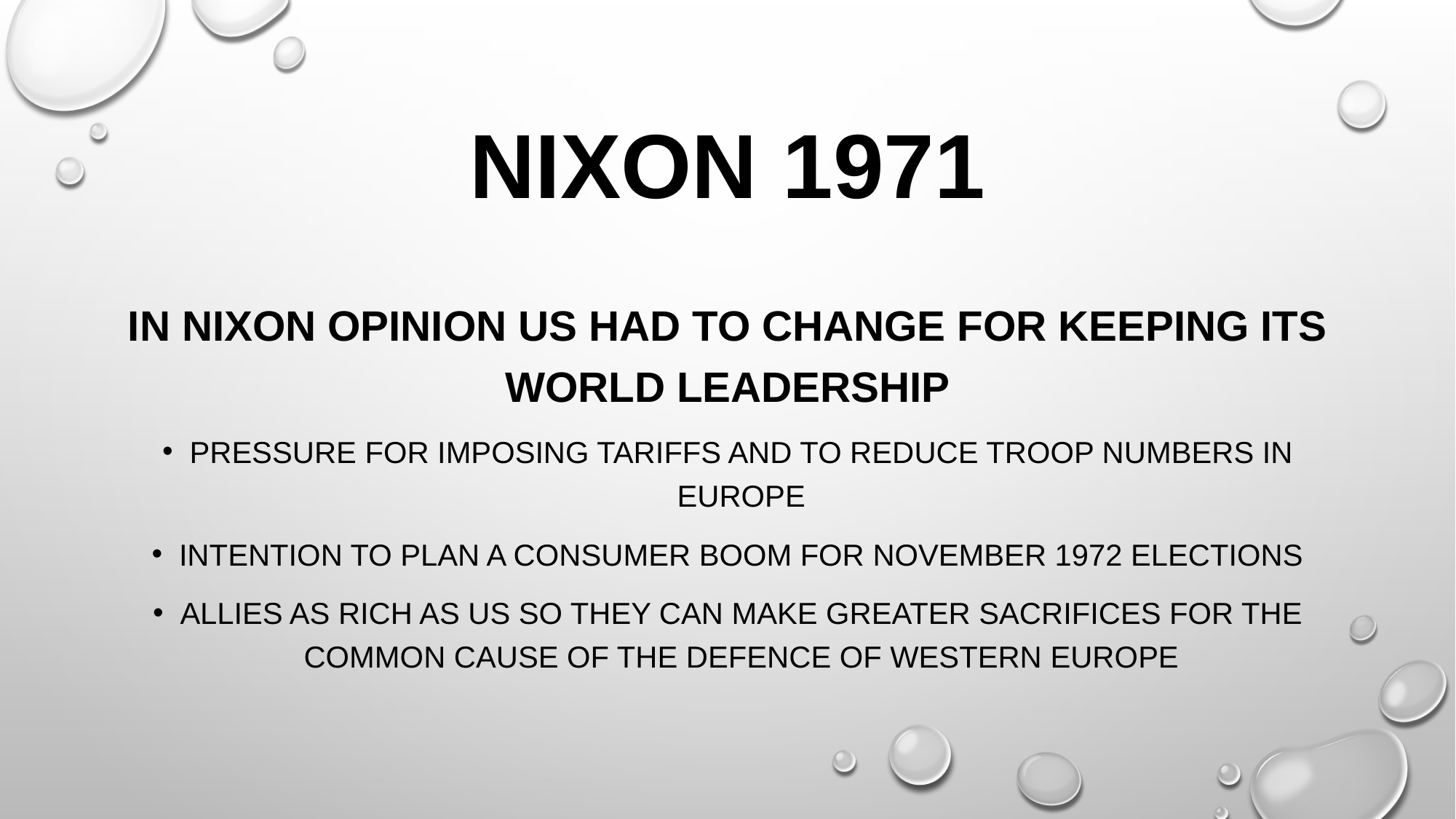

# NIXON 1971
IN NIXON OPINION US HAD TO CHANGE FOR KEEPING ITS WORLD LEADERSHIP
PRESSURE FOR IMPOSING TARIFFS AND TO REDUCE TROOP numbers in Europe
Intention to plan a consumer boom for november 1972 elections
Allies as rich as us so they can make Greater sacrifices for the common cause of the defence of western Europe